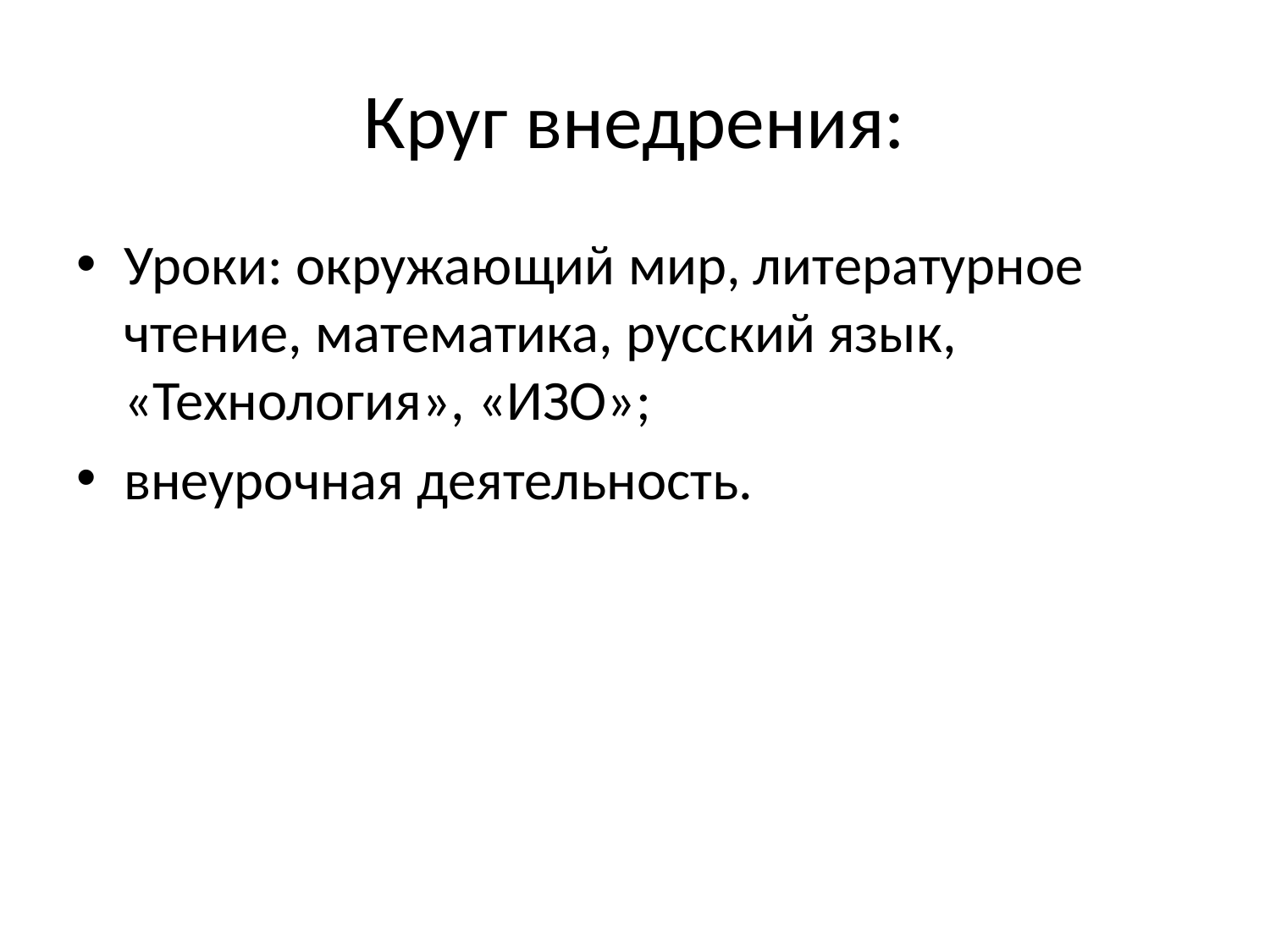

# Круг внедрения:
Уроки: окружающий мир, литературное чтение, математика, русский язык,  «Технология», «ИЗО»;
внеурочная деятельность.